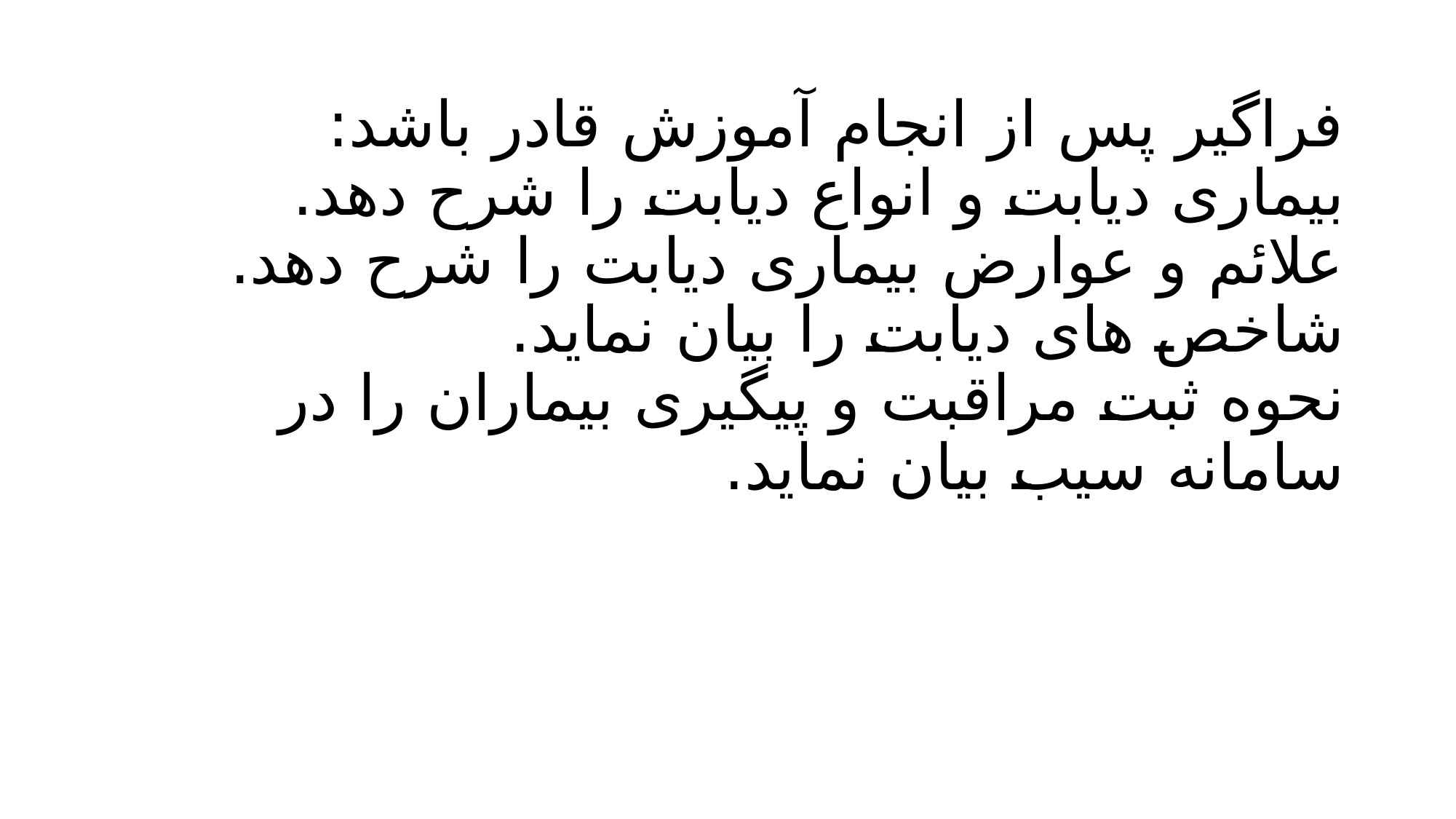

# فراگیر پس از انجام آموزش قادر باشد: بیماری دیابت و انواع دیابت را شرح دهد. علائم و عوارض بیماری دیابت را شرح دهد. شاخص های دیابت را بیان نماید. نحوه ثبت مراقبت و پیگیری بیماران را در سامانه سیب بیان نماید.